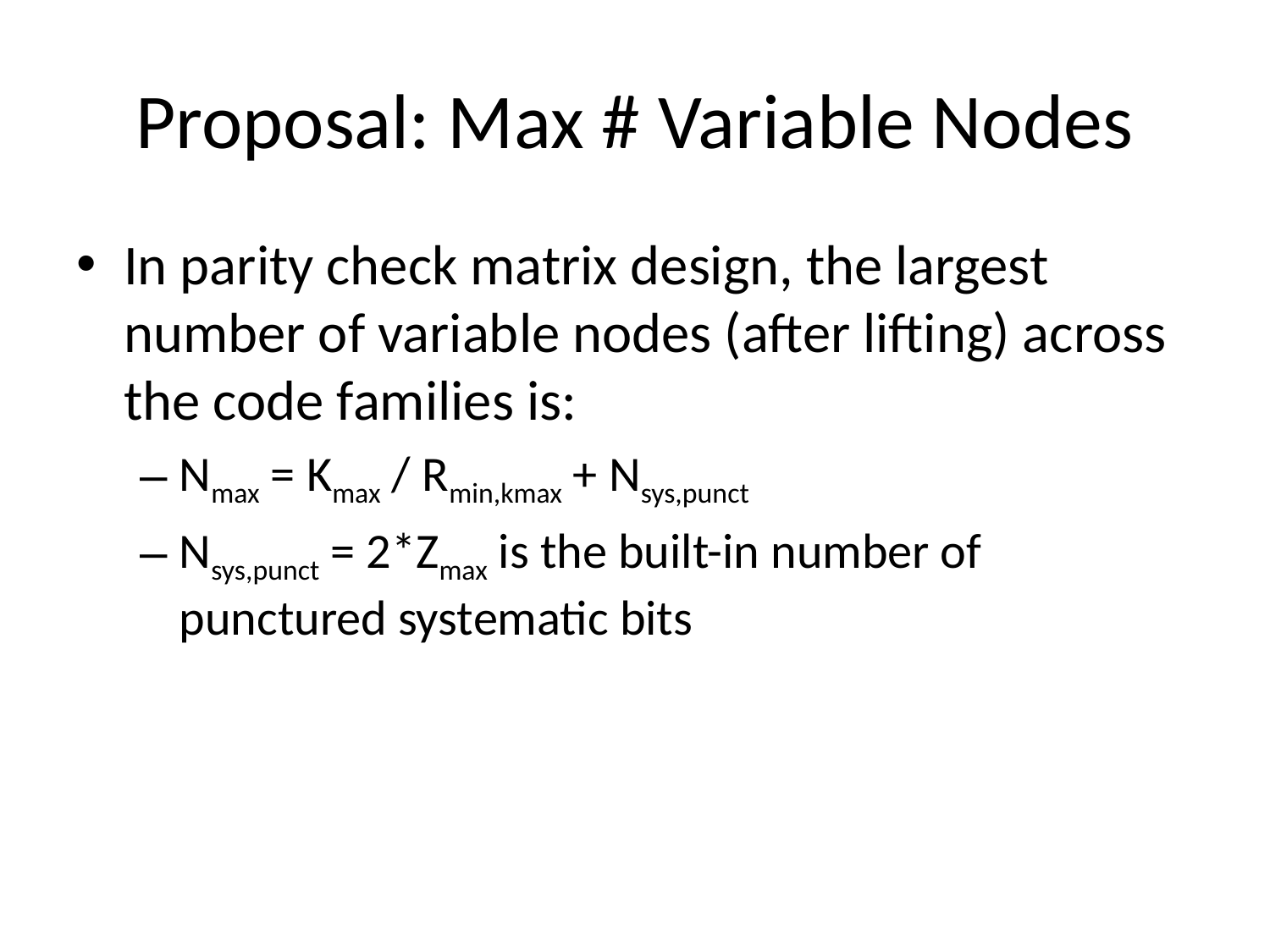

# Proposal: Max # Variable Nodes
In parity check matrix design, the largest number of variable nodes (after lifting) across the code families is:
Nmax = Kmax / Rmin,kmax + Nsys,punct
Nsys,punct = 2*Zmax is the built-in number of punctured systematic bits